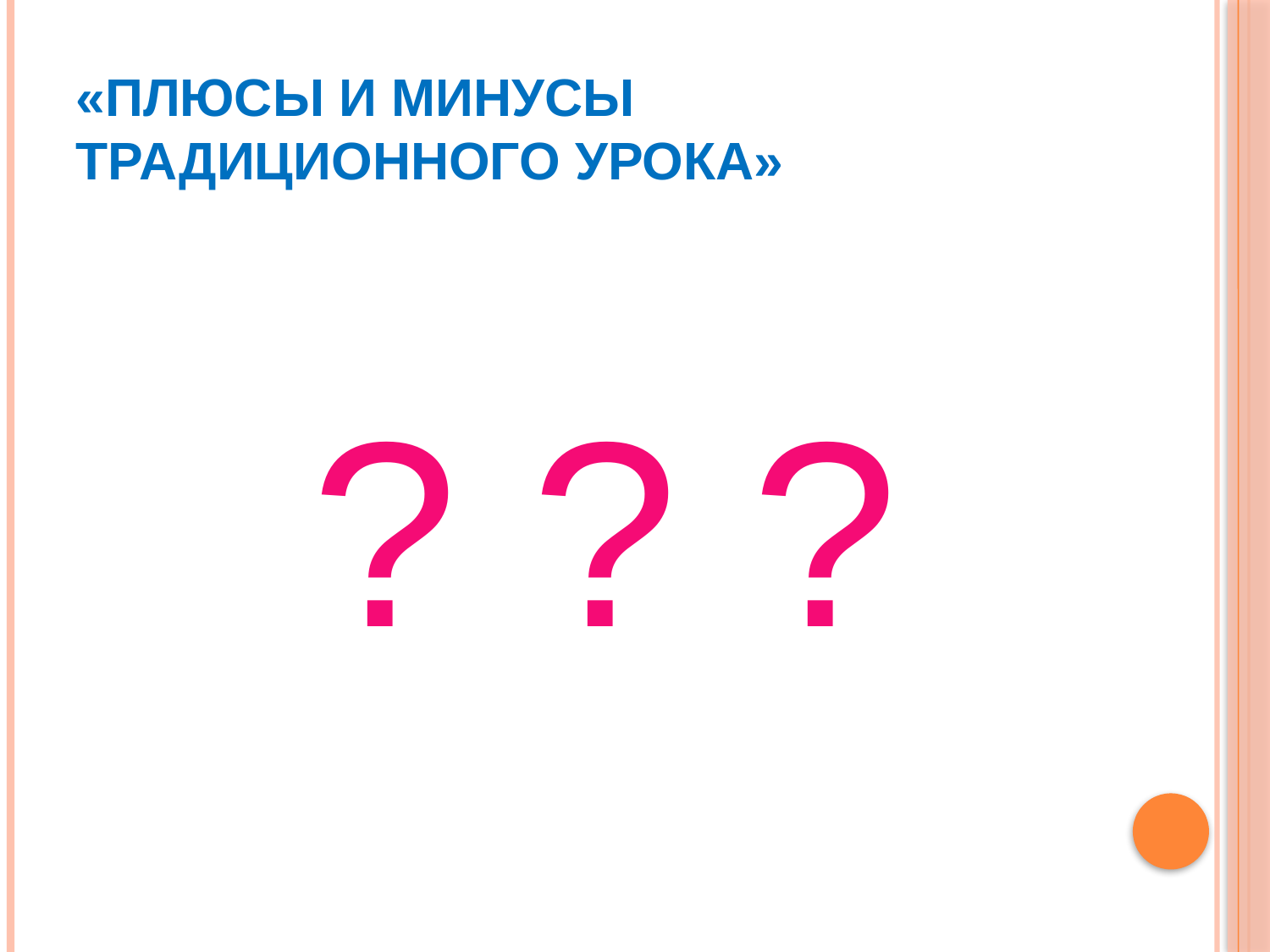

# «Плюсы и минусы традиционного урока»
     ? ? ?